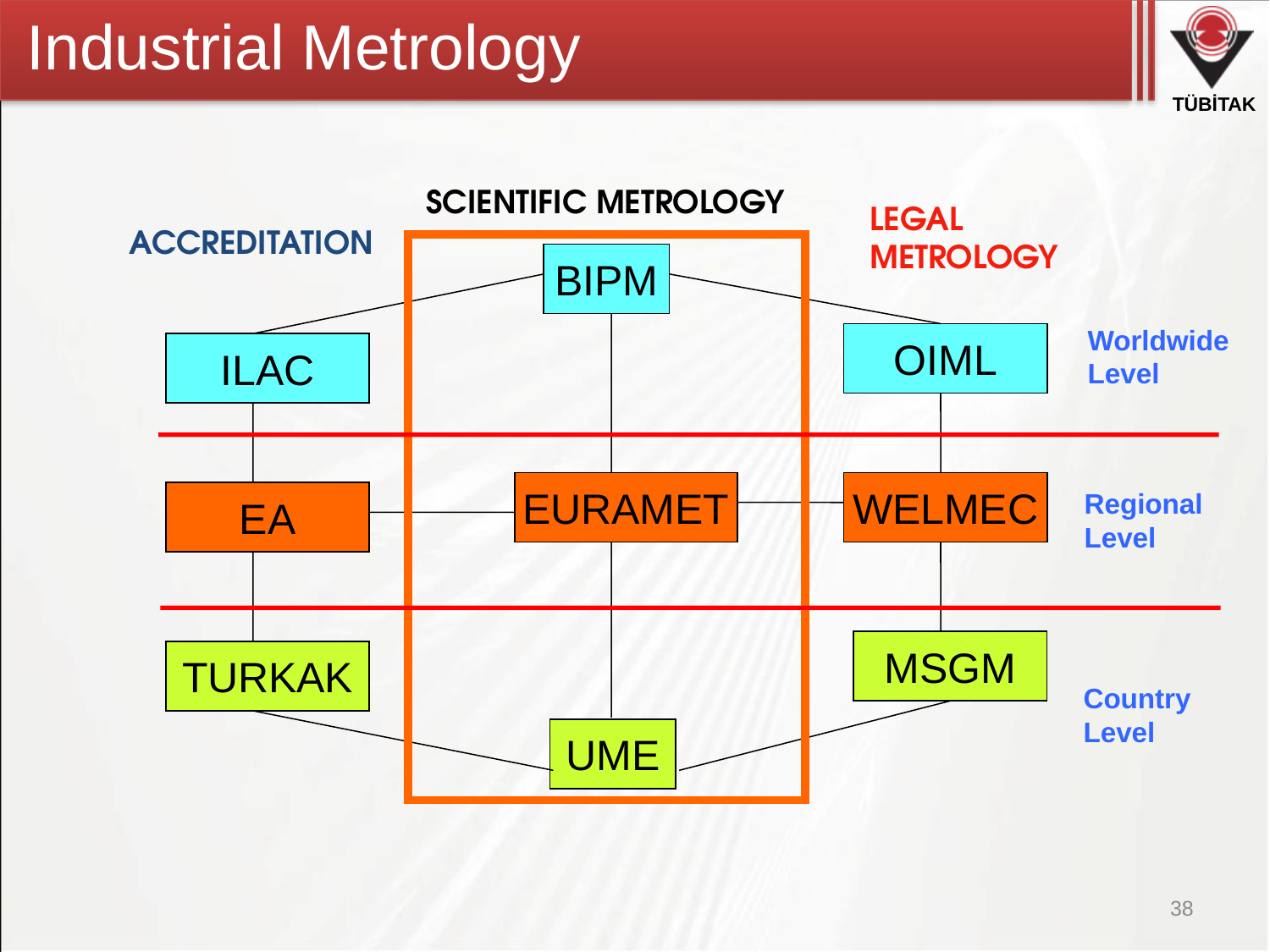

Industrial Metrology
SCIENTIFIC METROLOGY
LEGAL
METROLOGY
ACCREDITATION

BIPM

OIML
ILAC

EURAMET
WELMEC
EA

MSGM
TURKAK

UME

Worldwide Level

Regional Level

Country Level
38